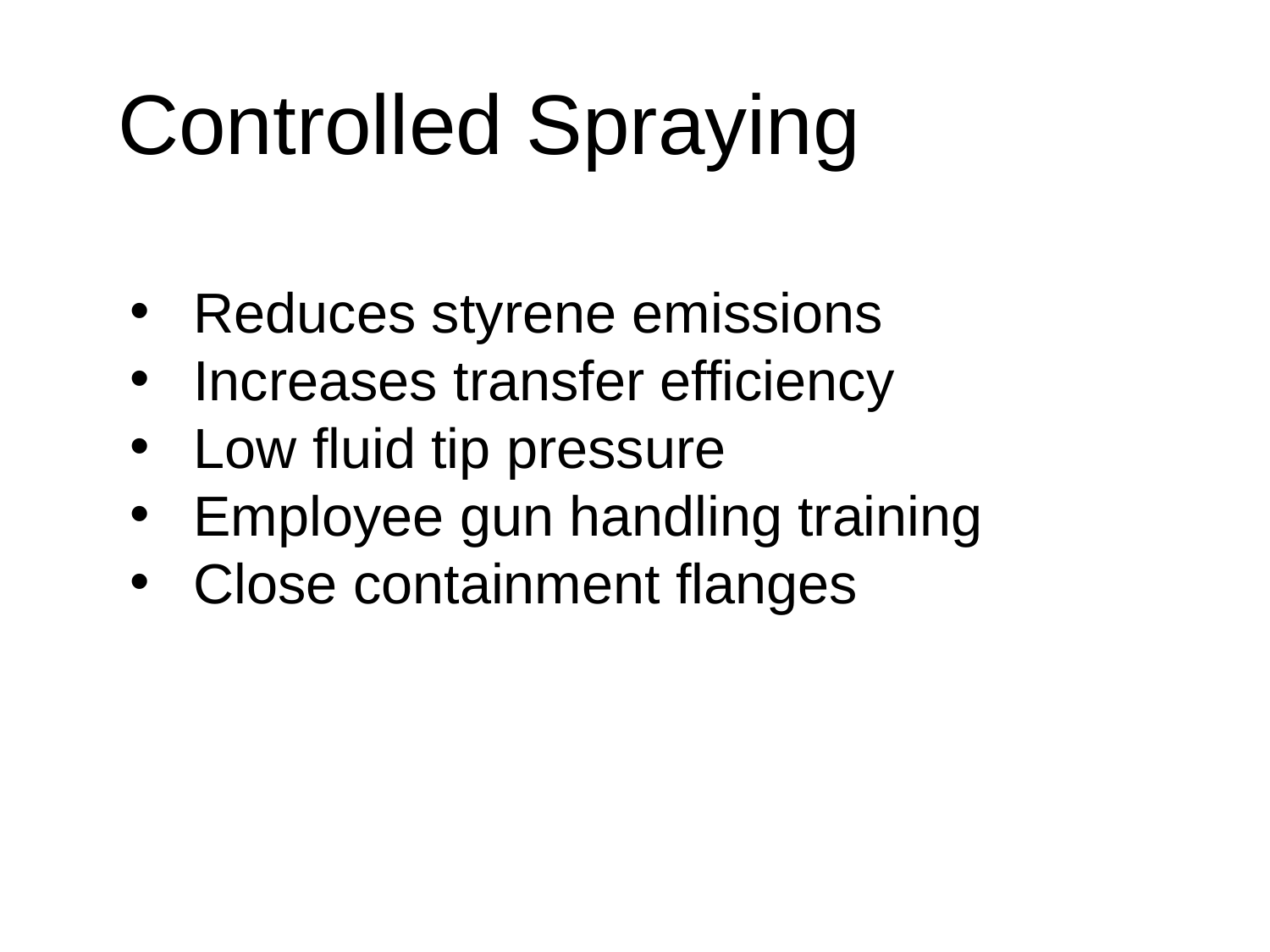

Controlled Spraying
Reduces styrene emissions
Increases transfer efficiency
Low fluid tip pressure
Employee gun handling training
Close containment flanges